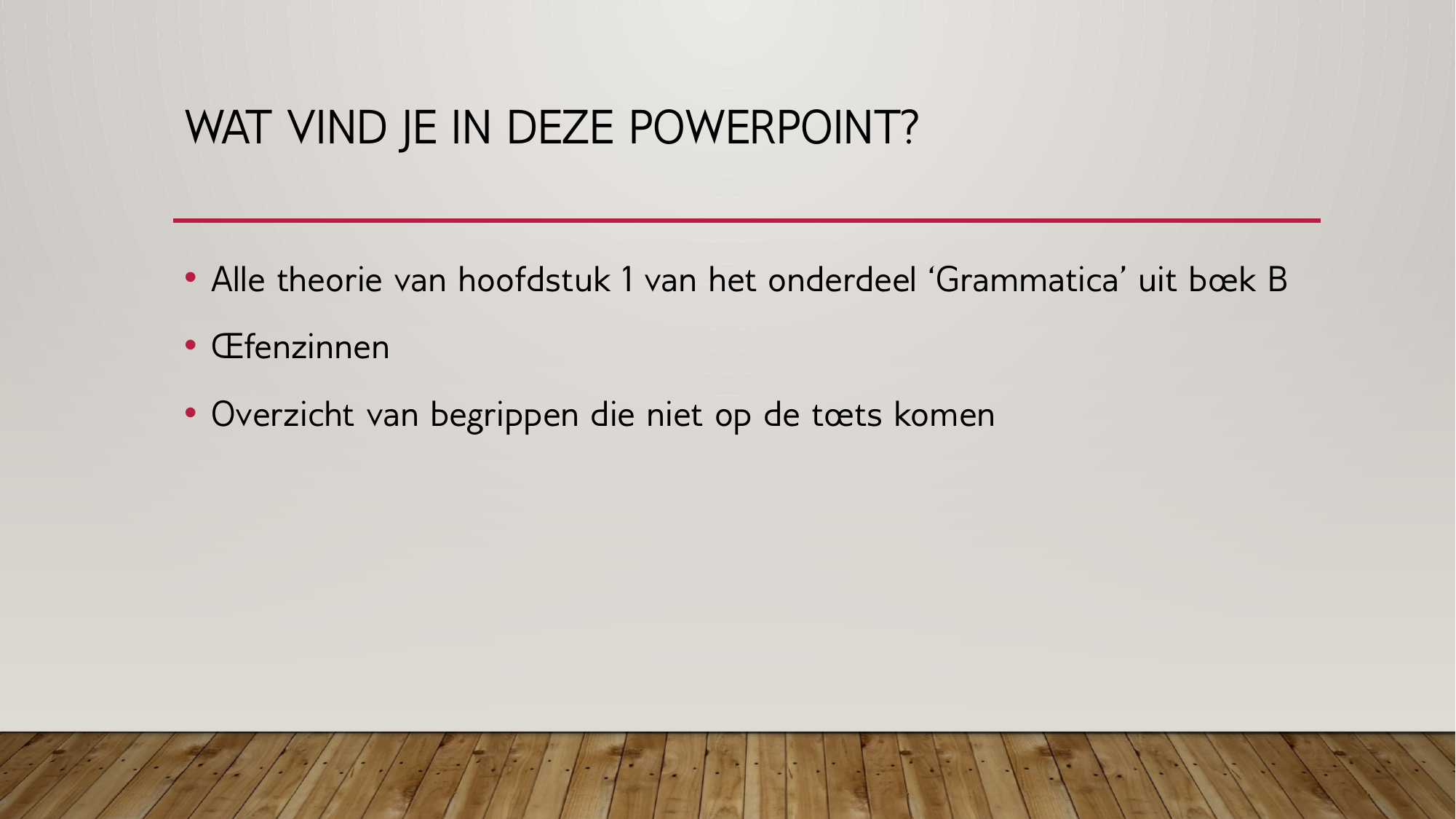

# Wat vind je in deze powerpoint?
Alle theorie van hoofdstuk 1 van het onderdeel ‘Grammatica’ uit boek B
Oefenzinnen
Overzicht van begrippen die niet op de toets komen